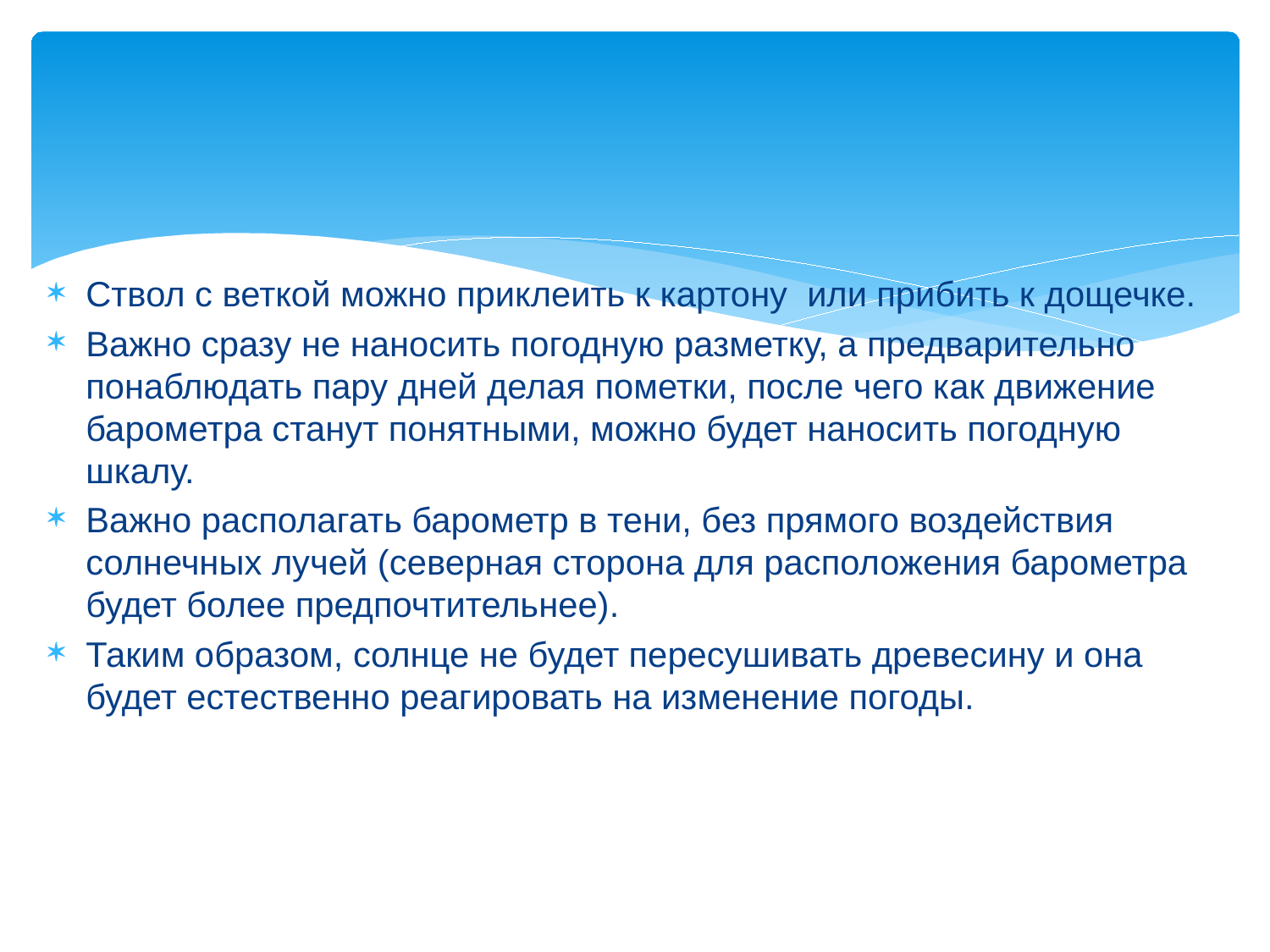

#

Ствол с веткой можно приклеить к картону  или прибить к дощечке.
Важно сразу не наносить погодную разметку, а предварительно понаблюдать пару дней делая пометки, после чего как движение барометра станут понятными, можно будет наносить погодную шкалу.
Важно располагать барометр в тени, без прямого воздействия солнечных лучей (северная сторона для расположения барометра будет более предпочтительнее).
Таким образом, солнце не будет пересушивать древесину и она будет естественно реагировать на изменение погоды.